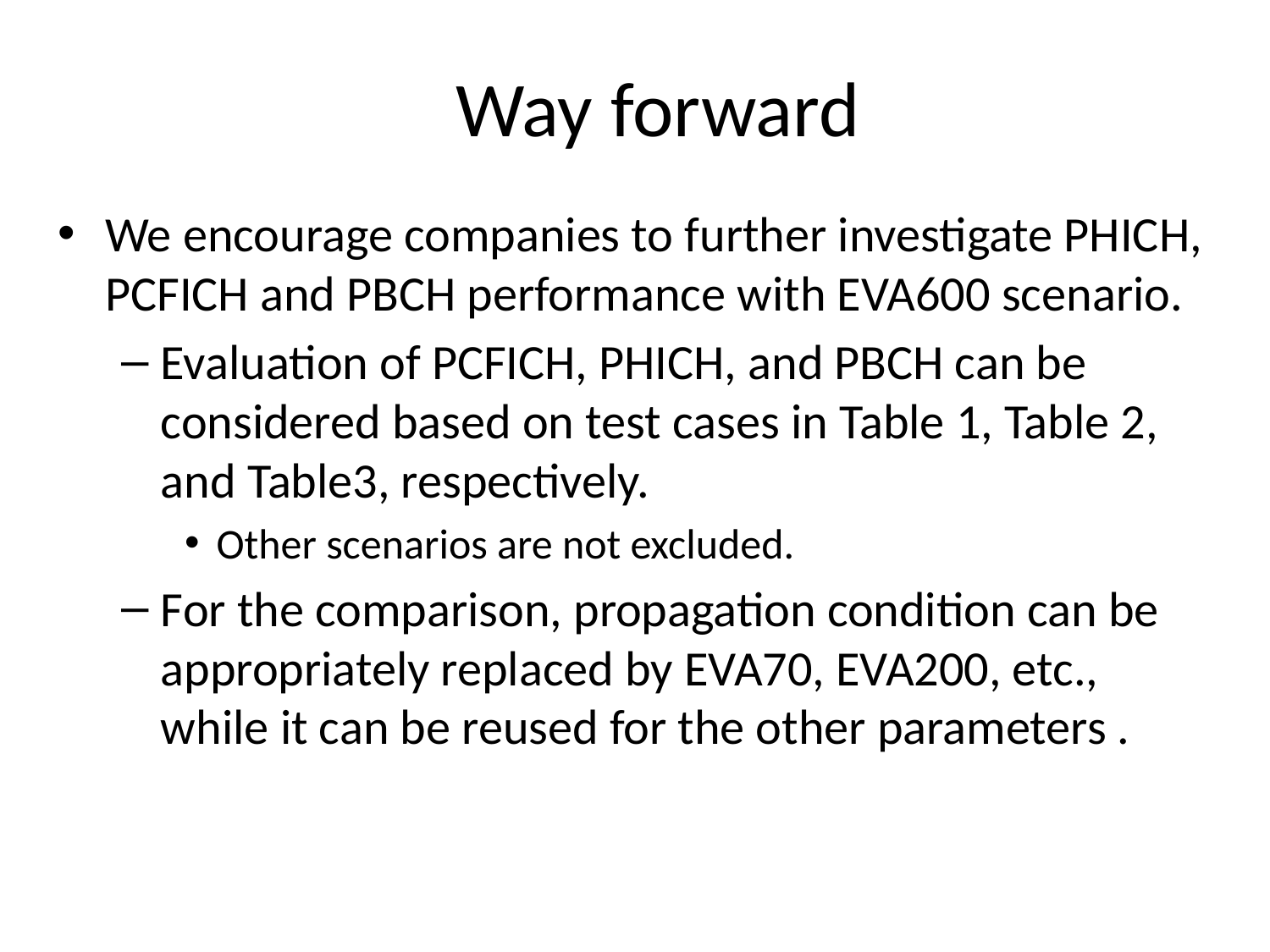

# Way forward
We encourage companies to further investigate PHICH, PCFICH and PBCH performance with EVA600 scenario.
Evaluation of PCFICH, PHICH, and PBCH can be considered based on test cases in Table 1, Table 2, and Table3, respectively.
Other scenarios are not excluded.
For the comparison, propagation condition can be appropriately replaced by EVA70, EVA200, etc., while it can be reused for the other parameters .